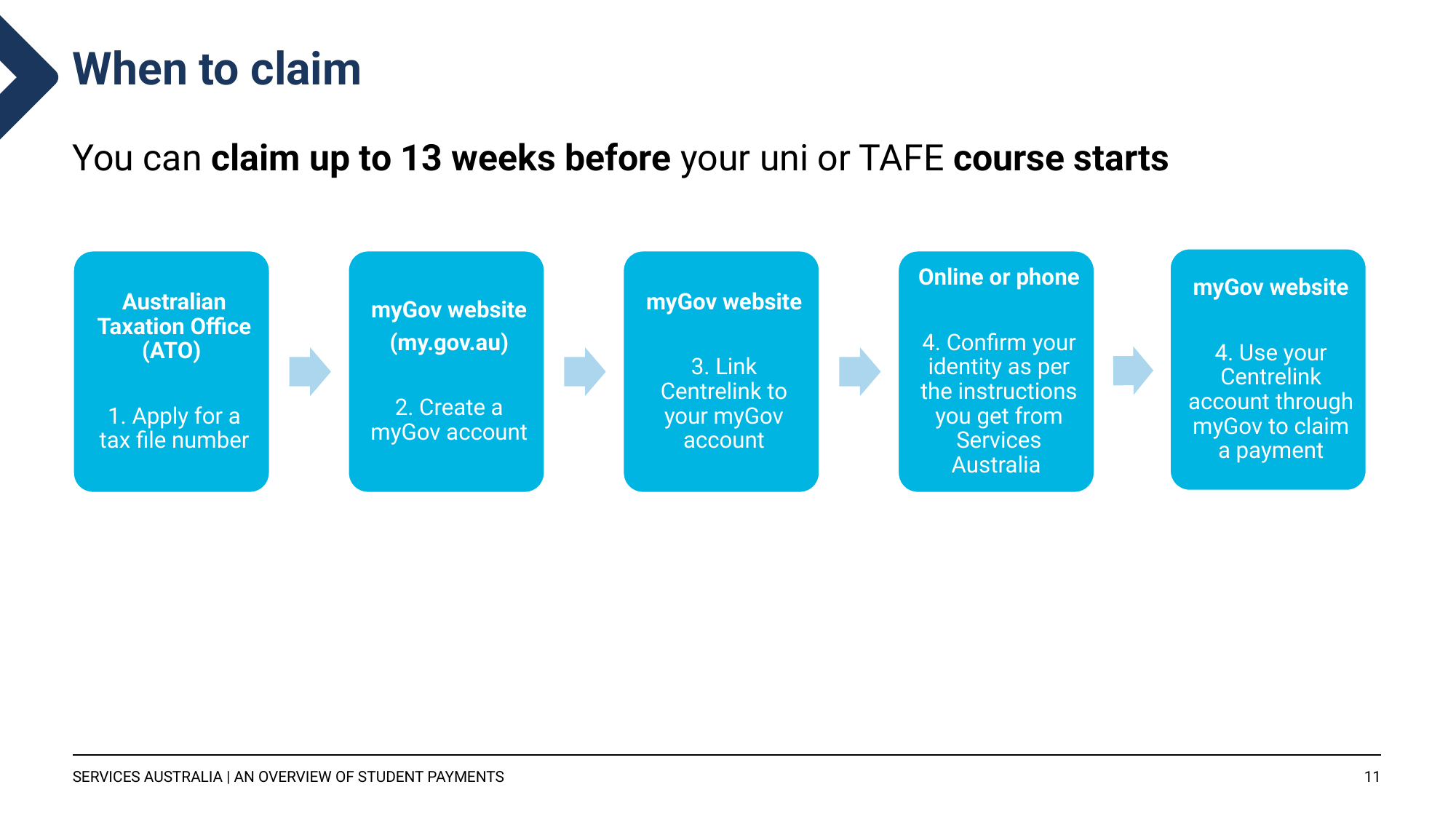

# When to claim
Australian Taxation Office (ATO)

1. Apply for a tax file number

myGov website
(my.gov.au)

2. Create a myGov account

myGov website

3. Link Centrelink to your myGov account

Online or phone

4. Confirm your identity as per the instructions you get from Services Australia

myGov website

4. Use your Centrelink account through myGov to claim a payment
You can claim up to 13 weeks before your uni or TAFE course starts
SERVICES AUSTRALIA | an overview of student payments
11